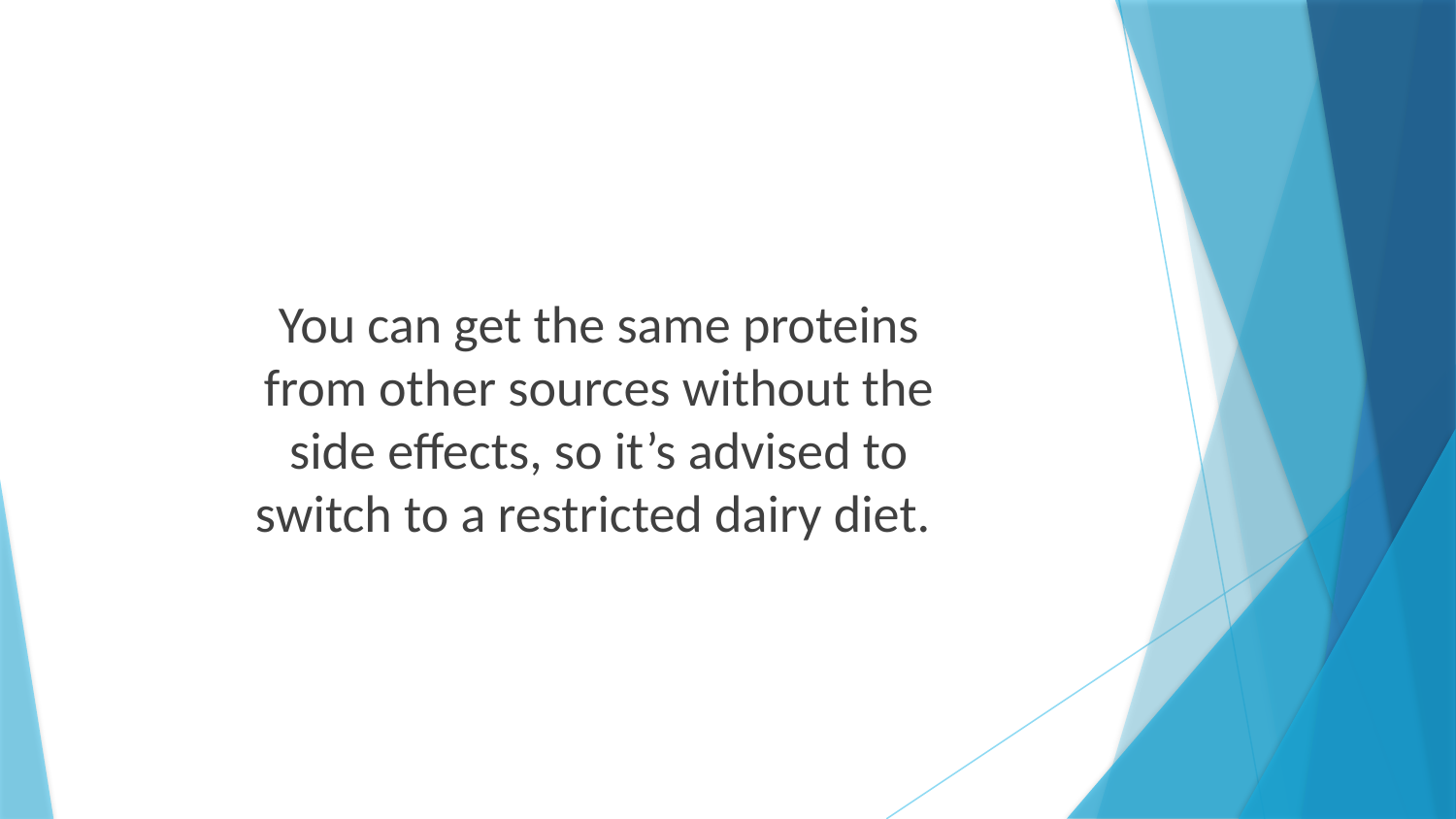

You can get the same proteins
from other sources without the
side effects, so it’s advised to
switch to a restricted dairy diet.